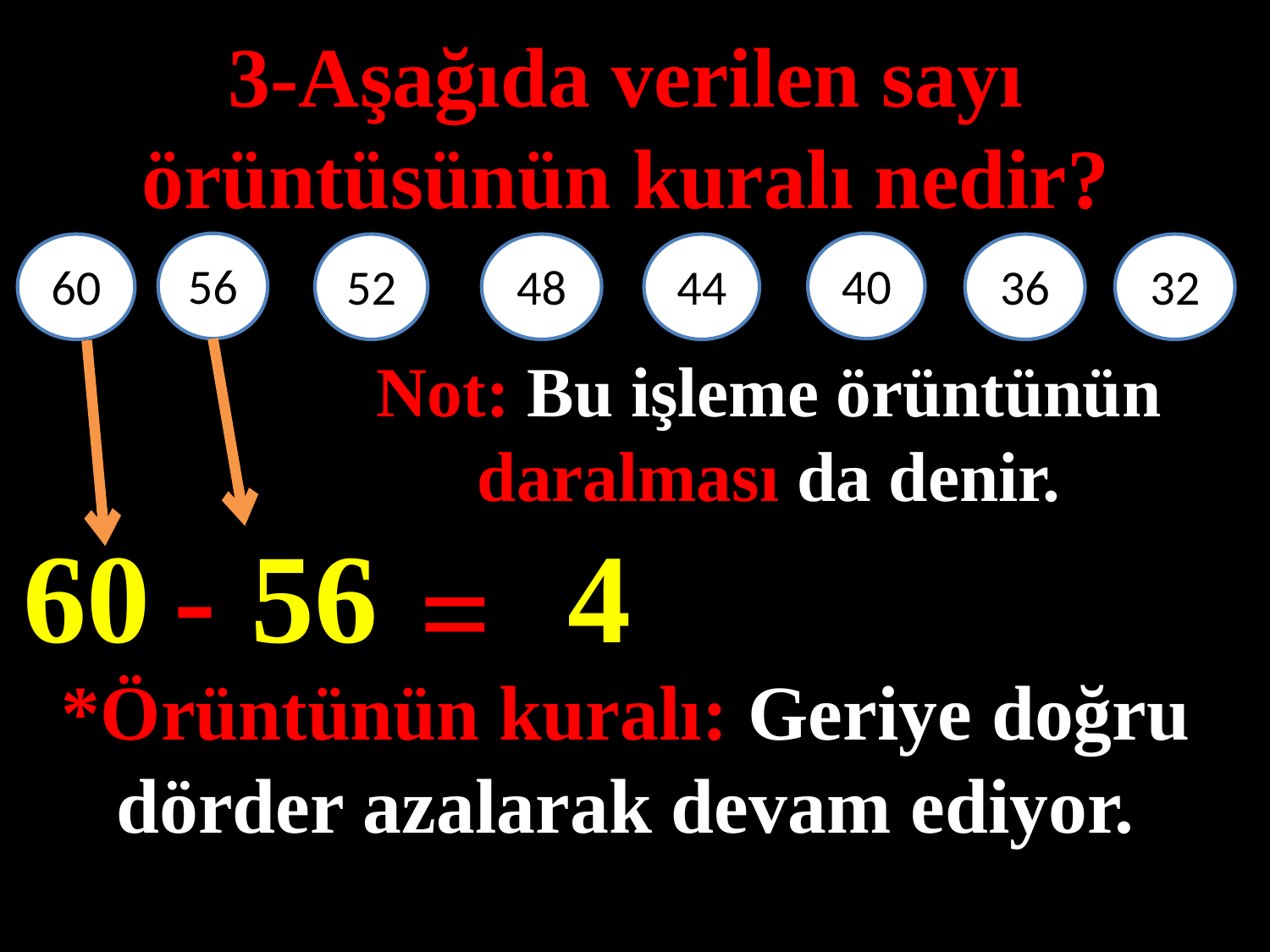

3-Aşağıda verilen sayı örüntüsünün kuralı nedir?
40
56
60
52
48
44
36
32
#
Not: Bu işleme örüntünün daralması da denir.
60
-
56
4
=
*Örüntünün kuralı: Geriye doğru dörder azalarak devam ediyor.